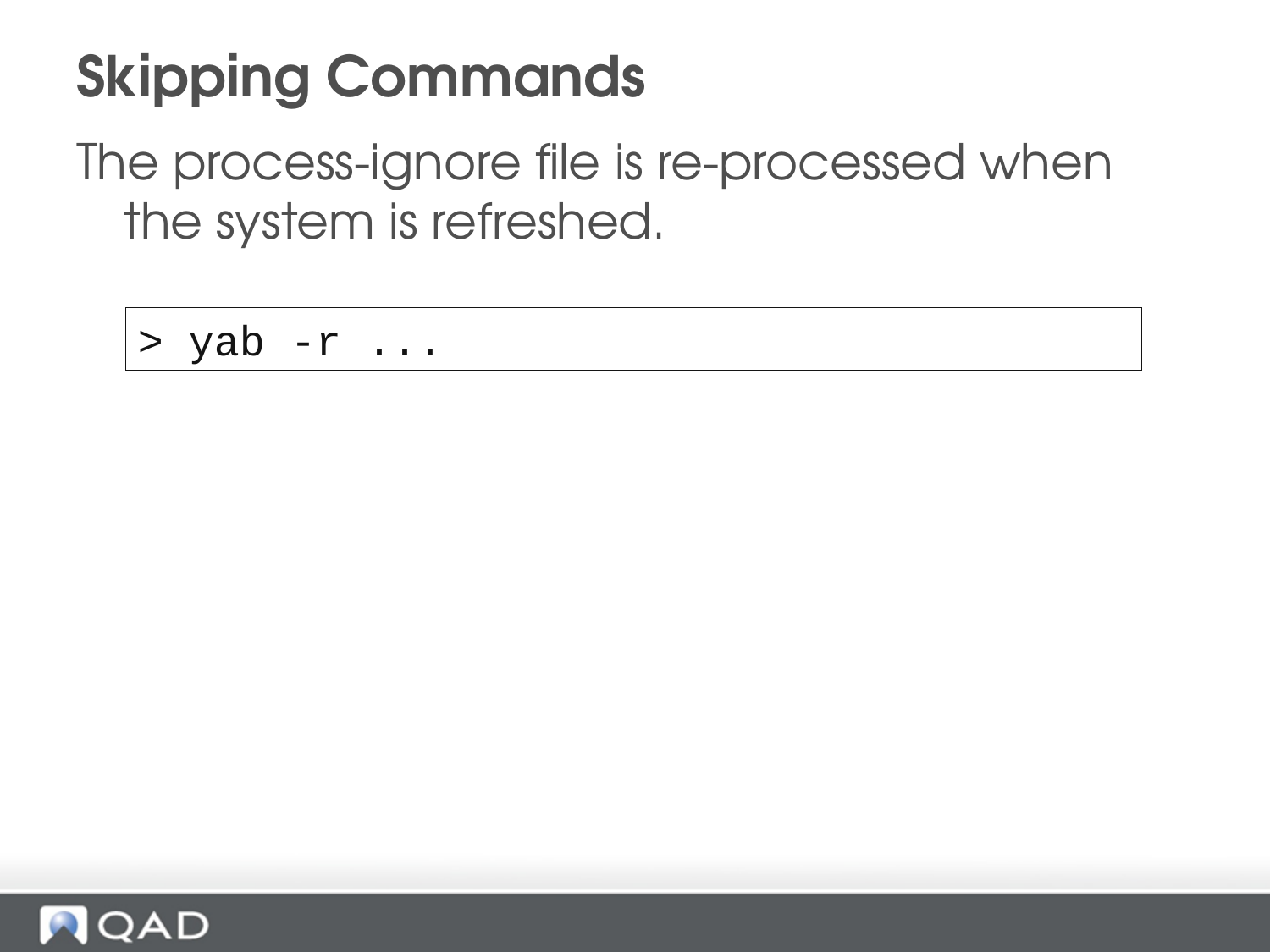

# Skipping Commands
The process-ignore file is re-processed when the system is refreshed.
> yab -r ...